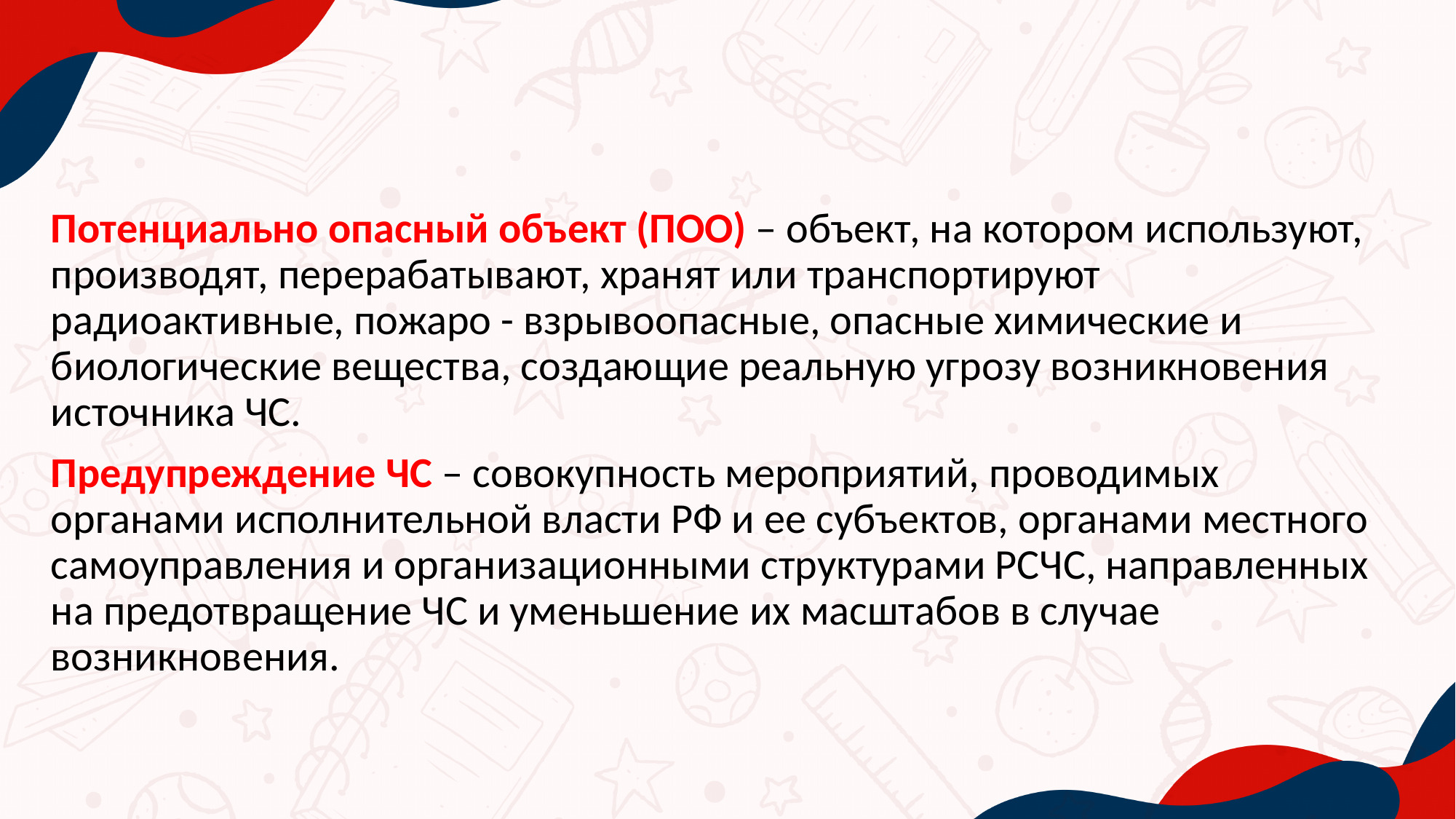

Потенциально опасный объект (ПОО) – объект, на котором используют, производят, перерабатывают, хранят или транспортируют радиоактивные, пожаро - взрывоопасные, опасные химические и биологические вещества, создающие реальную угрозу возникновения источника ЧС.
Предупреждение ЧС – совокупность мероприятий, проводимых органами исполнительной власти РФ и ее субъектов, органами местного самоуправления и организационными структурами РСЧС, направленных на предотвращение ЧС и уменьшение их масштабов в случае возникновения.